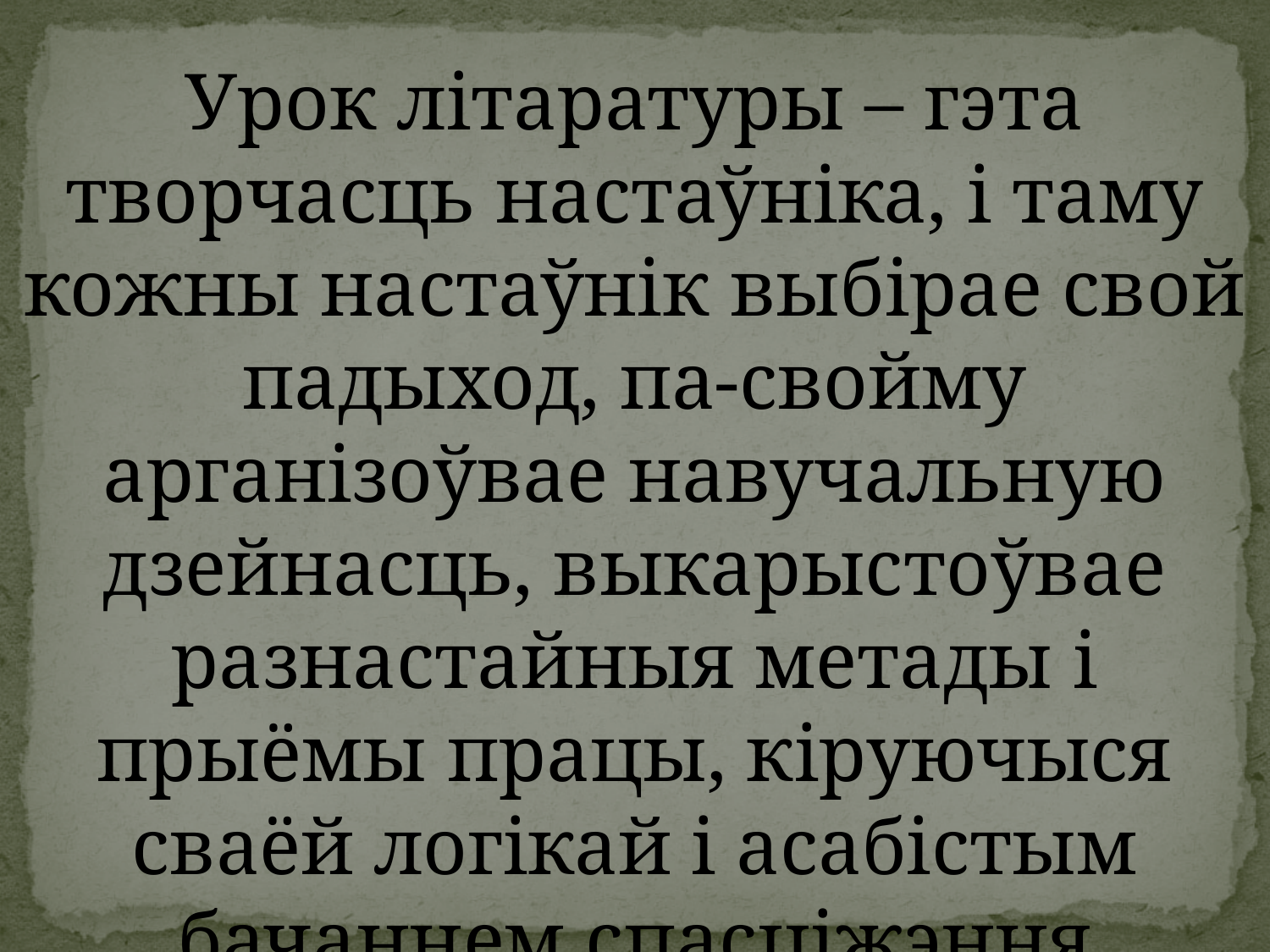

#
Урок літаратуры – гэта творчасць настаўніка, і таму кожны настаўнік выбірае свой падыход, па-свойму арганізоўвае навучальную дзейнасць, выкарыстоўвае разнастайныя метады і прыёмы працы, кіруючыся сваёй логікай і асабістым бачаннем спасціжэння літаратурных твораў.